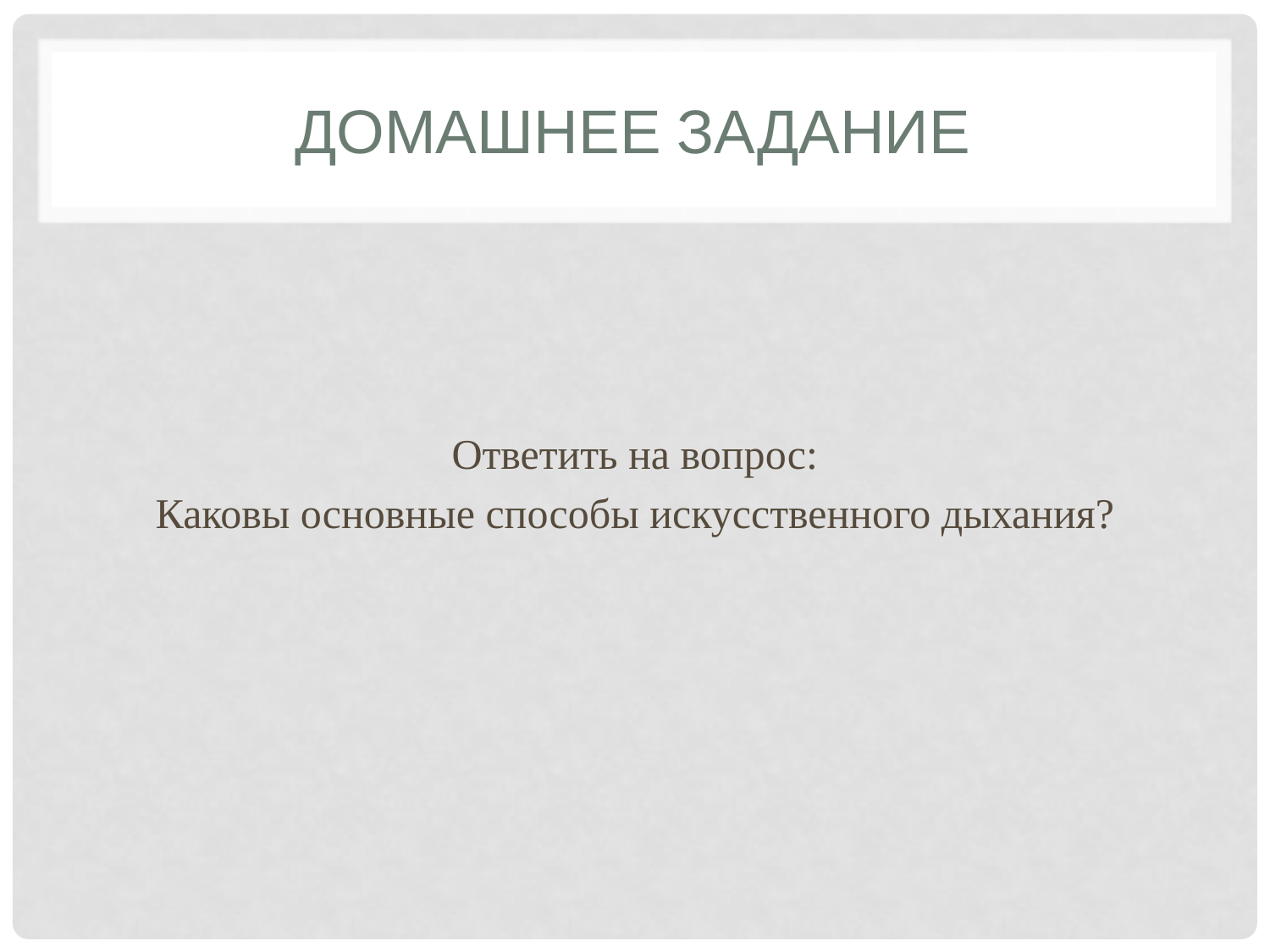

# Домашнее задание

Ответить на вопрос:
Каковы основные способы искусственного дыхания?